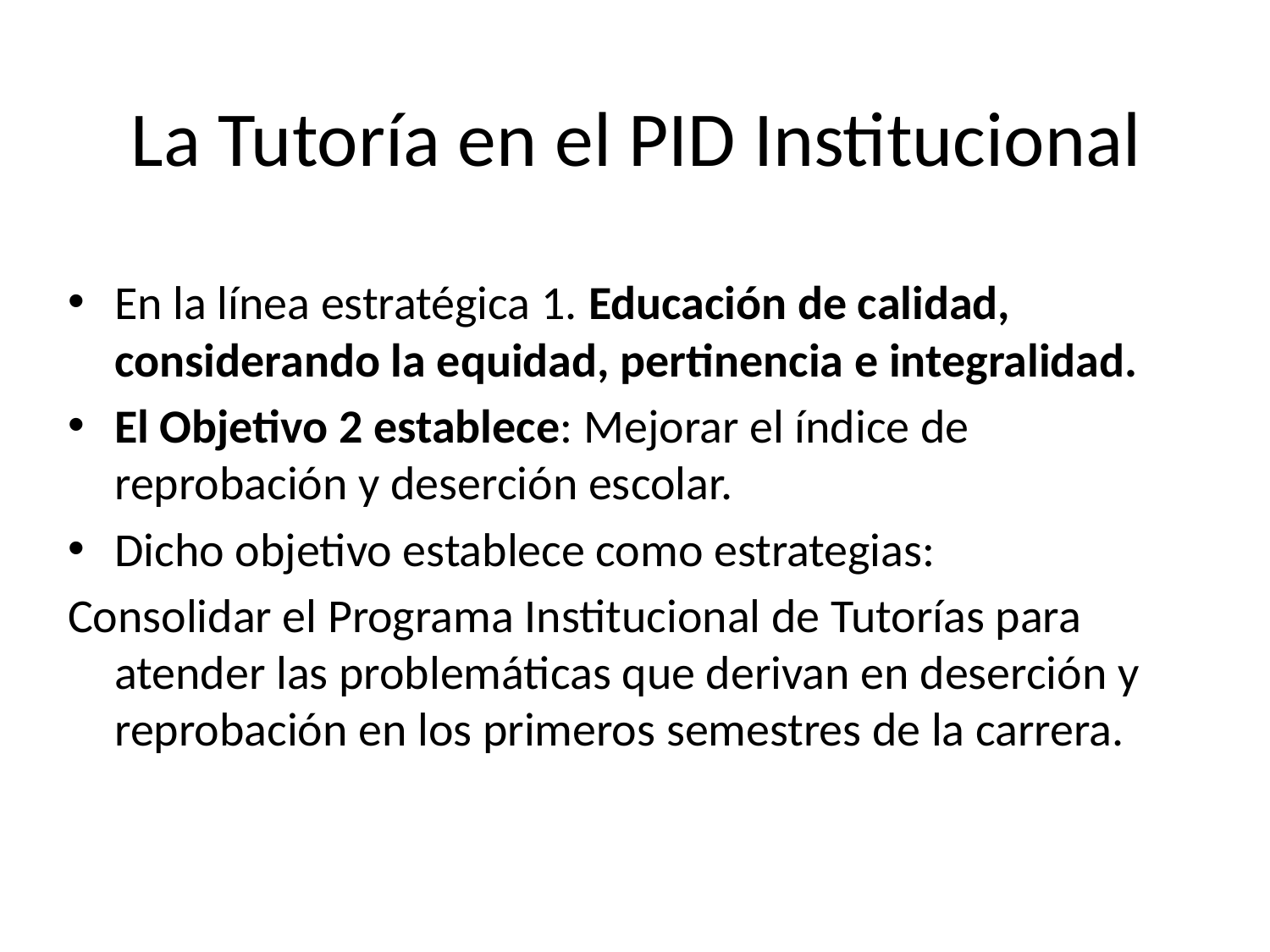

# La Tutoría en el PID Institucional
En la línea estratégica 1. Educación de calidad, considerando la equidad, pertinencia e integralidad.
El Objetivo 2 establece: Mejorar el índice de reprobación y deserción escolar.
Dicho objetivo establece como estrategias:
Consolidar el Programa Institucional de Tutorías para atender las problemáticas que derivan en deserción y reprobación en los primeros semestres de la carrera.